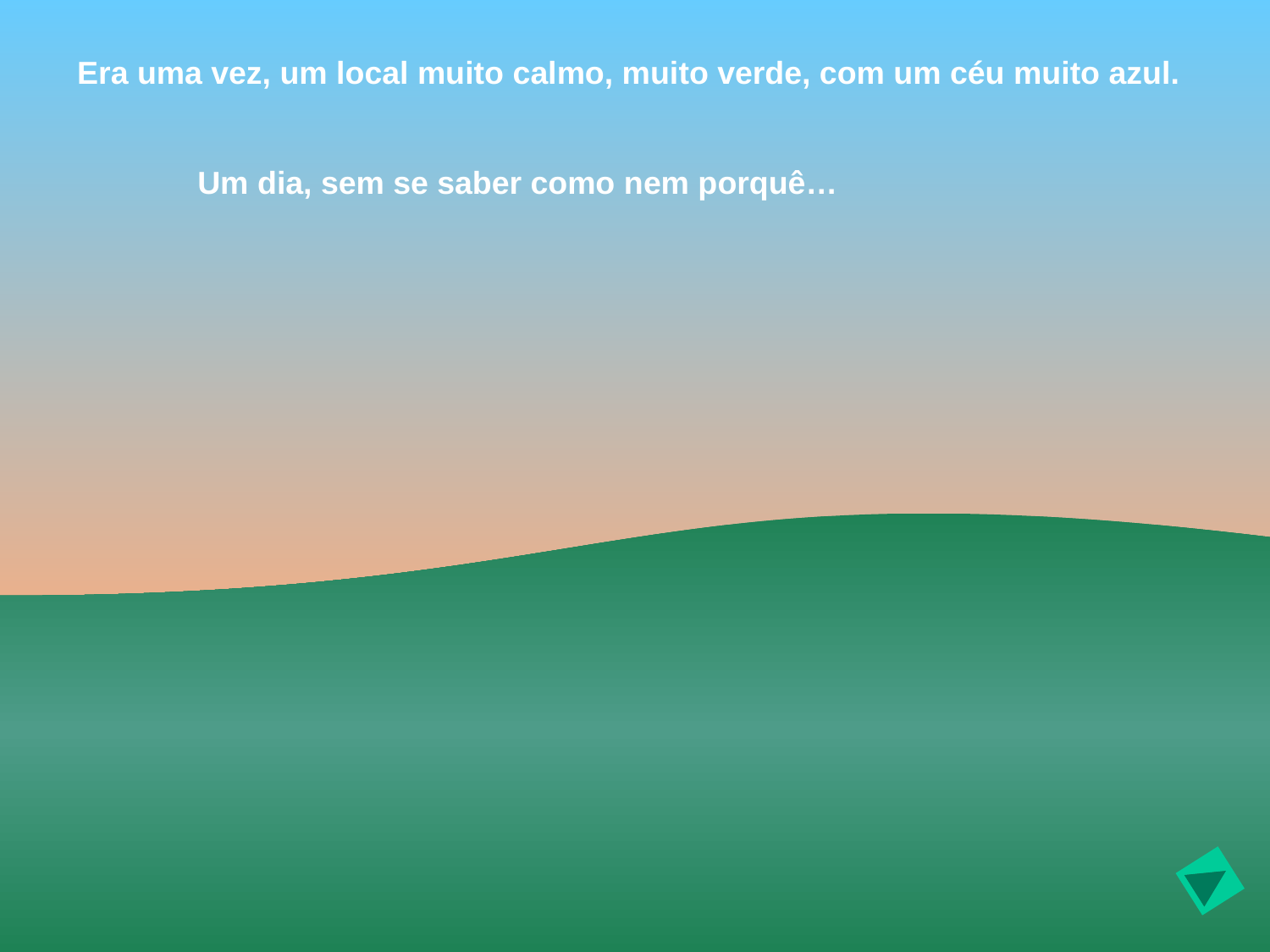

Era uma vez, um local muito calmo, muito verde, com um céu muito azul.
Um dia, sem se saber como nem porquê…